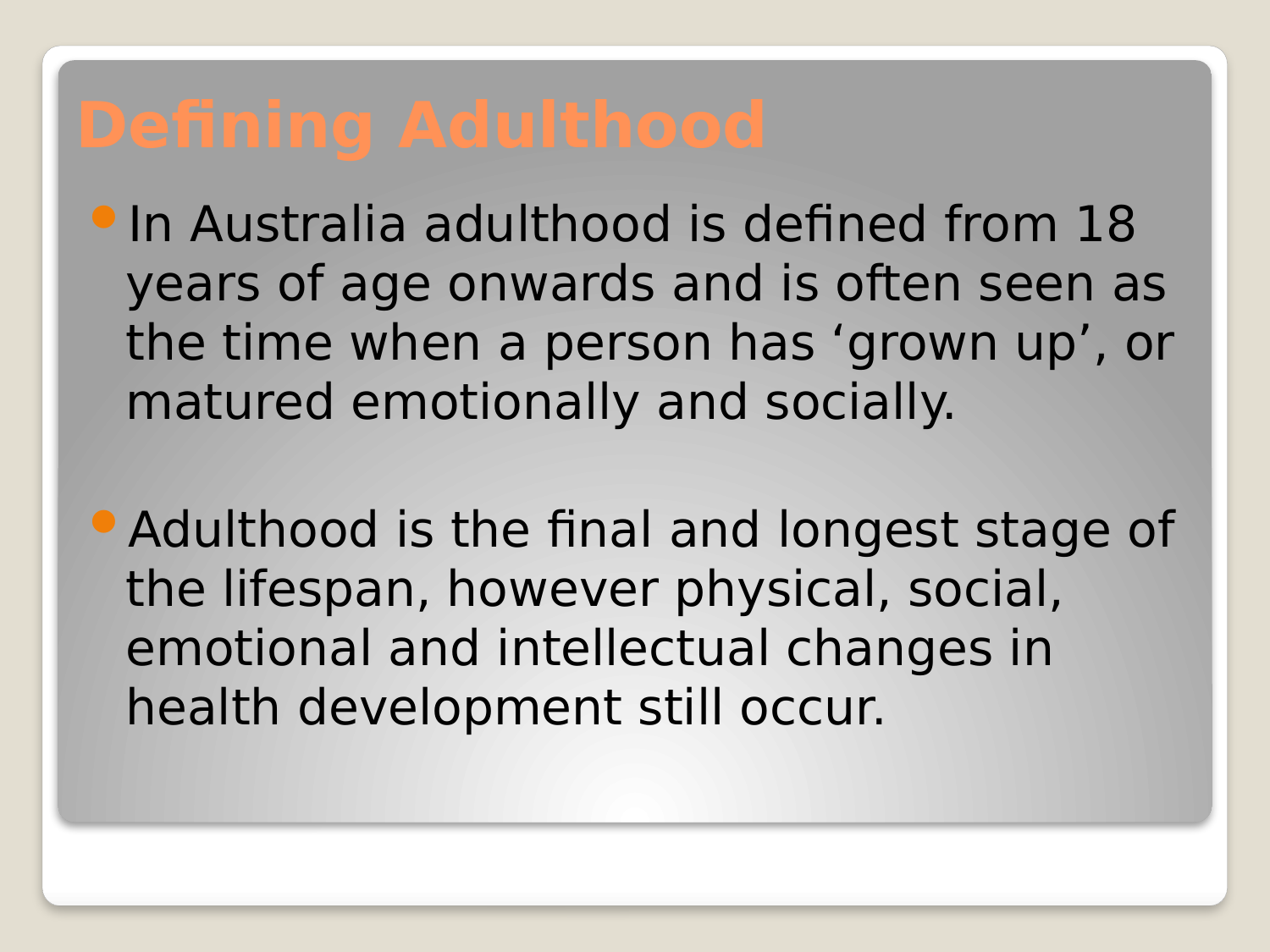

# Defining Adulthood
In Australia adulthood is defined from 18 years of age onwards and is often seen as the time when a person has ‘grown up’, or matured emotionally and socially.

Adulthood is the final and longest stage of the lifespan, however physical, social, emotional and intellectual changes in health development still occur.